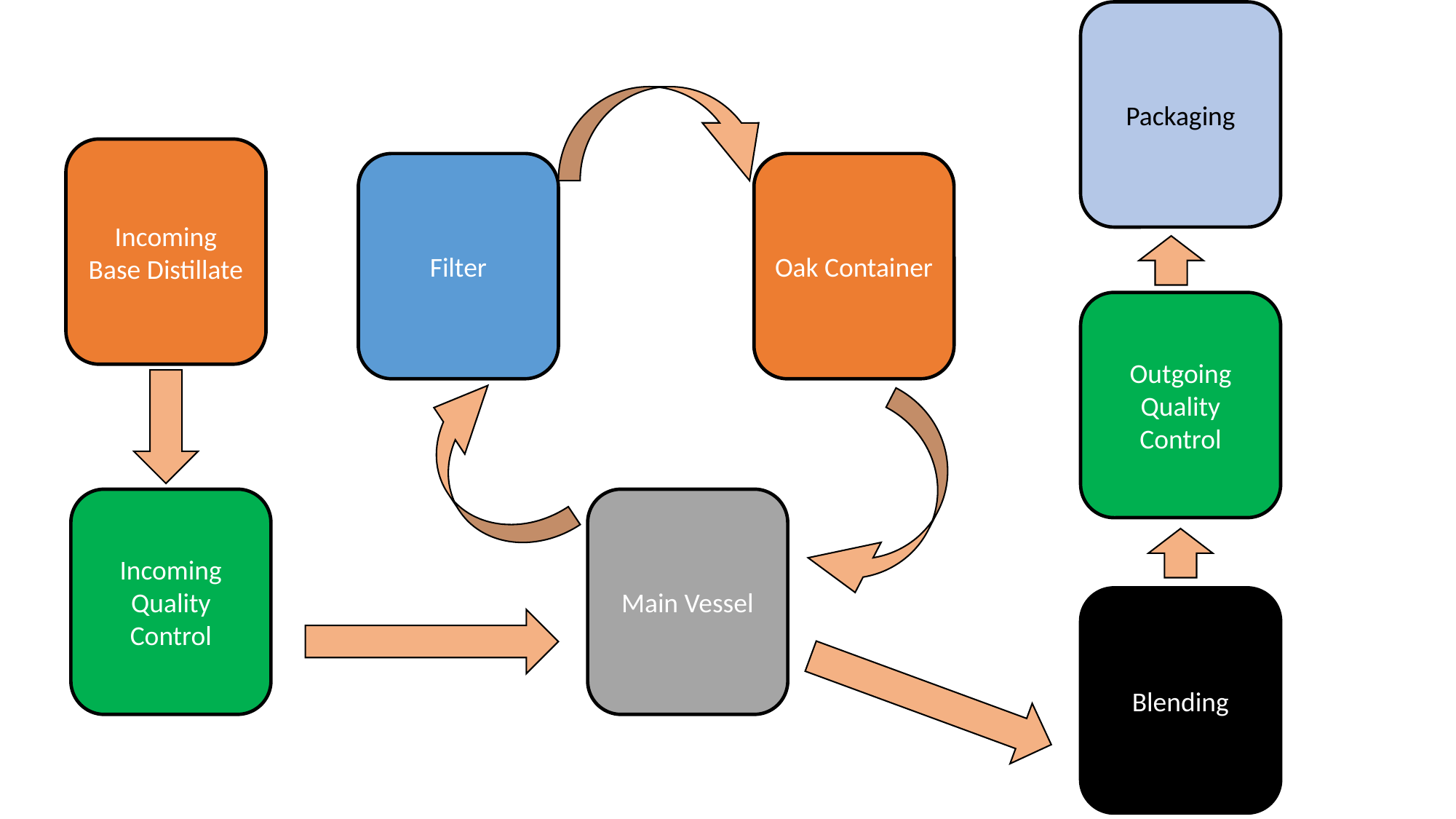

Packaging

Incoming Base Distillate
Filter
Oak Container

Outgoing Quality Control

Incoming Quality Control
Main Vessel

Blending